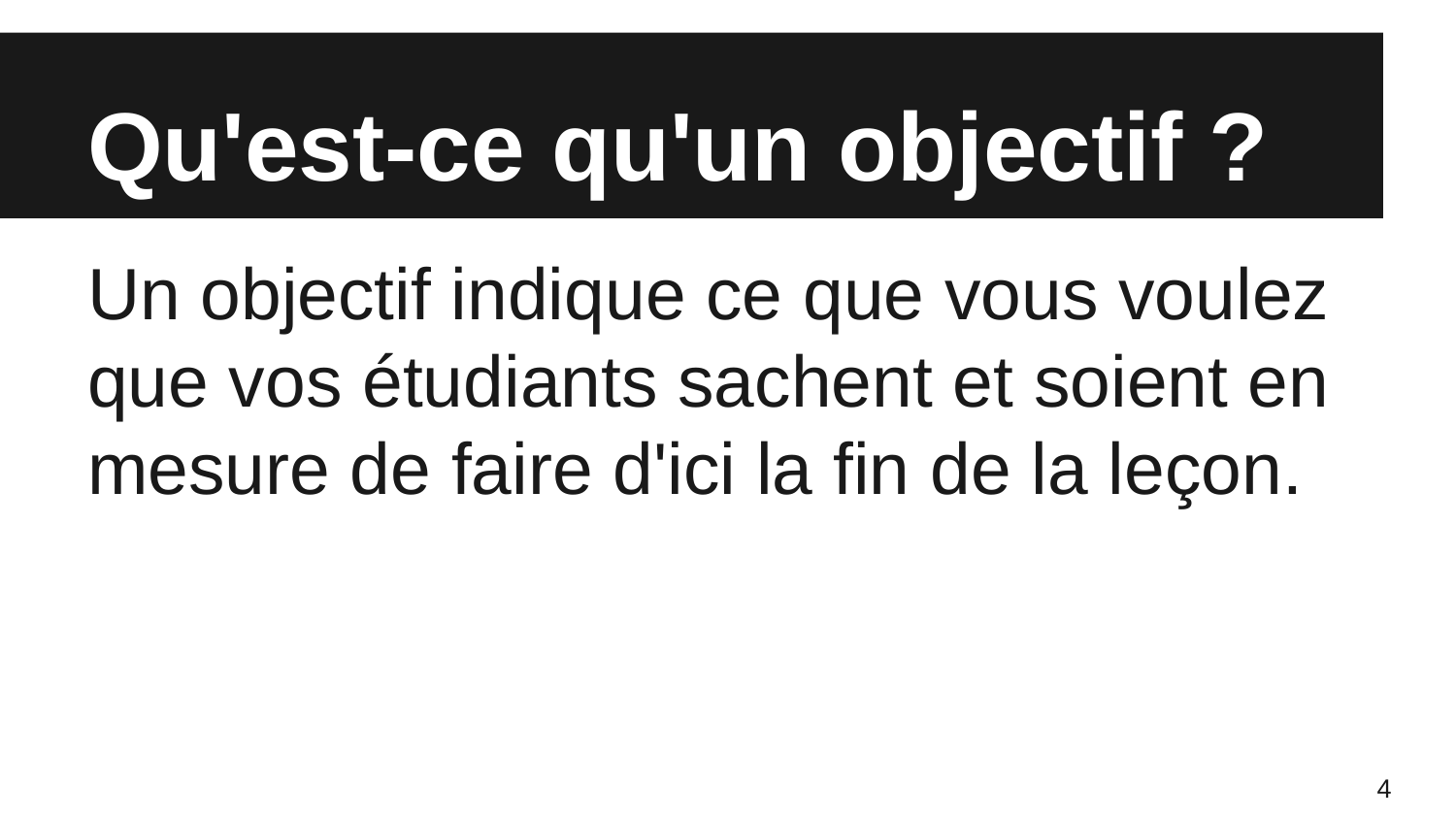

# Qu'est-ce qu'un objectif ?
Un objectif indique ce que vous voulez que vos étudiants sachent et soient en mesure de faire d'ici la fin de la leçon.

4